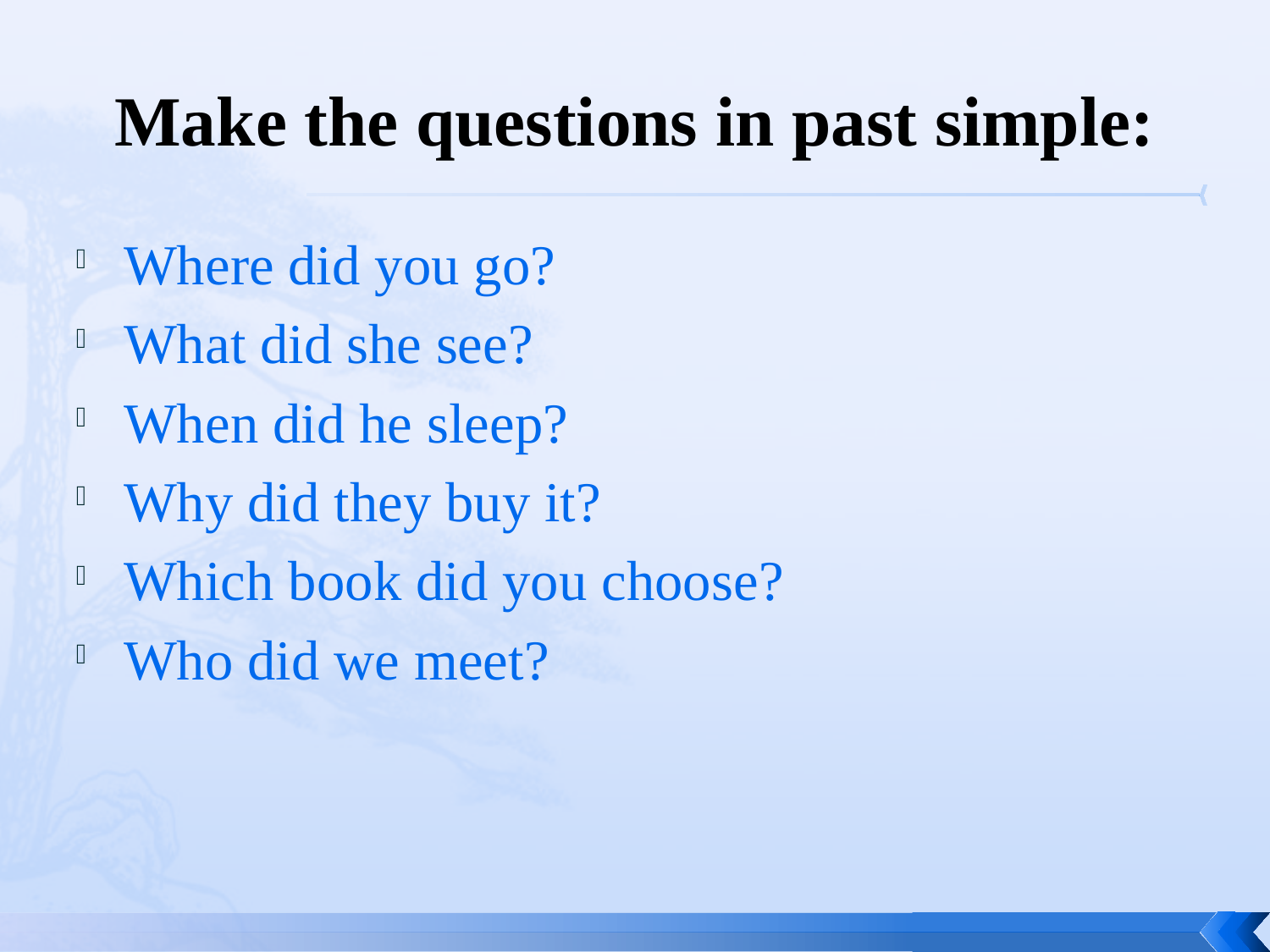

# Make the questions in past simple:
Where did you go?
What did she see?
When did he sleep?
Why did they buy it?
Which book did you choose?
Who did we meet?